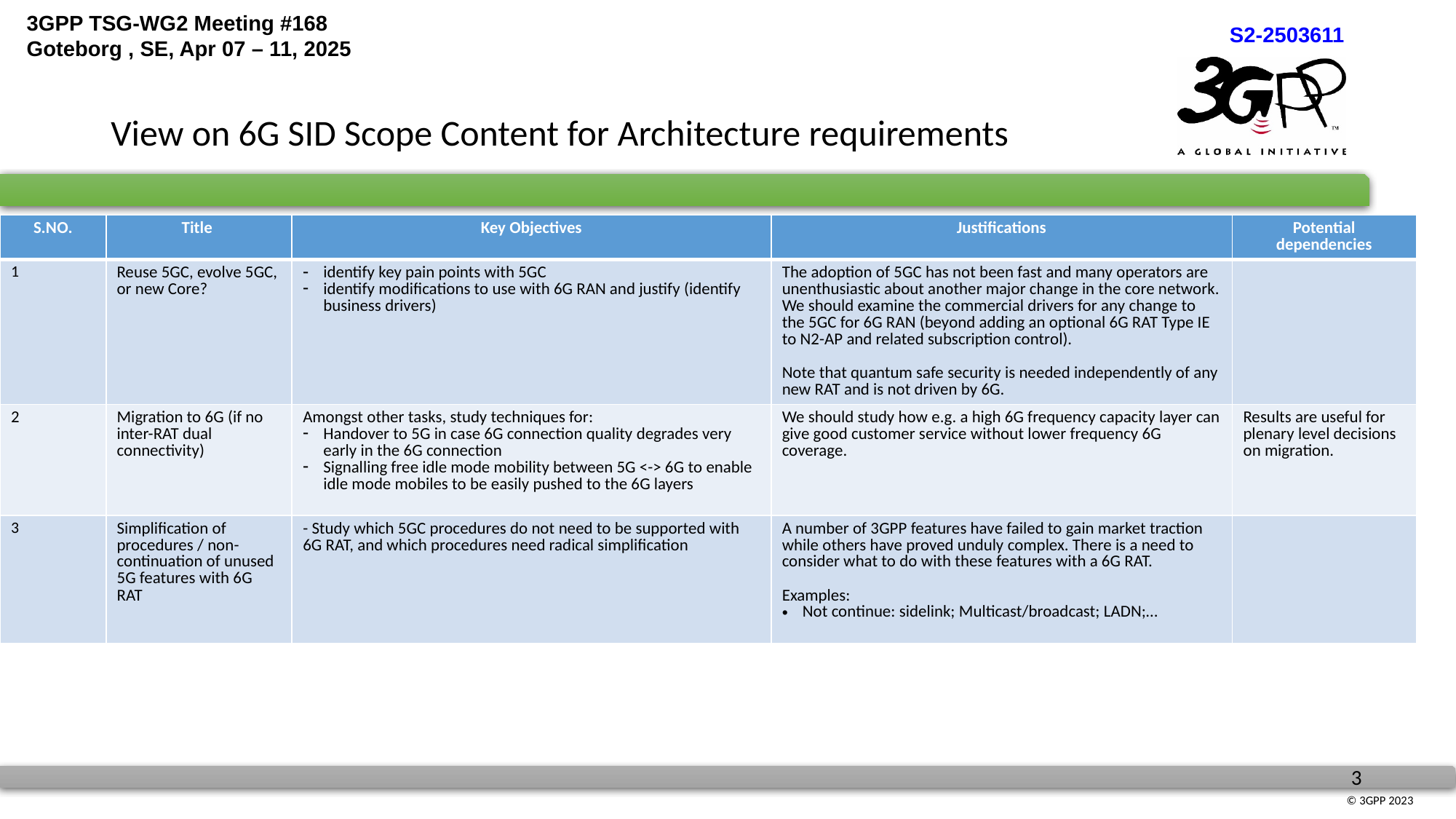

# View on 6G SID Scope Content for Architecture requirements
| S.NO. | Title | Key Objectives | Justifications | Potential dependencies |
| --- | --- | --- | --- | --- |
| 1 | Reuse 5GC, evolve 5GC, or new Core? | identify key pain points with 5GC identify modifications to use with 6G RAN and justify (identify business drivers) | The adoption of 5GC has not been fast and many operators are unenthusiastic about another major change in the core network. We should examine the commercial drivers for any change to the 5GC for 6G RAN (beyond adding an optional 6G RAT Type IE to N2-AP and related subscription control). Note that quantum safe security is needed independently of any new RAT and is not driven by 6G. |  |
| 2 | Migration to 6G (if no inter-RAT dual connectivity) | Amongst other tasks, study techniques for: Handover to 5G in case 6G connection quality degrades very early in the 6G connection Signalling free idle mode mobility between 5G <-> 6G to enable idle mode mobiles to be easily pushed to the 6G layers | We should study how e.g. a high 6G frequency capacity layer can give good customer service without lower frequency 6G coverage. | Results are useful for plenary level decisions on migration. |
| 3 | Simplification of procedures / non-continuation of unused 5G features with 6G RAT | - Study which 5GC procedures do not need to be supported with 6G RAT, and which procedures need radical simplification | A number of 3GPP features have failed to gain market traction while others have proved unduly complex. There is a need to consider what to do with these features with a 6G RAT. Examples: Not continue: sidelink; Multicast/broadcast; LADN;… |  |